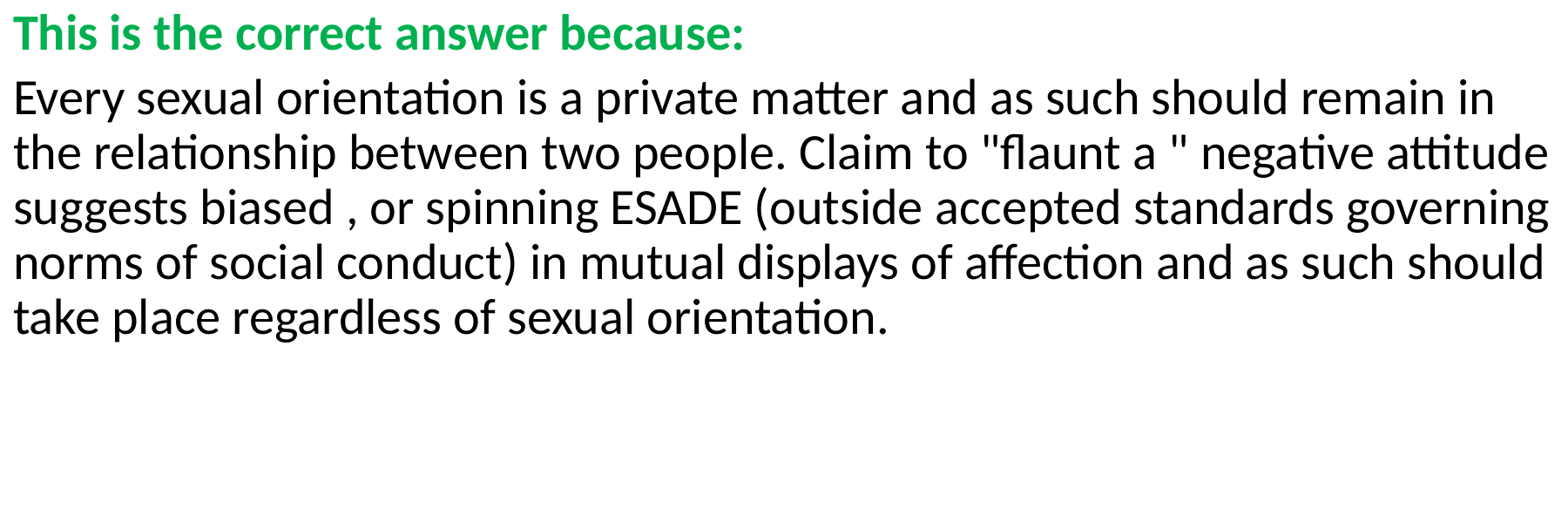

This is the correct answer because:
Every sexual orientation is a private matter and as such should remain in the relationship between two people. Claim to "flaunt a " negative attitude suggests biased , or spinning ESADE (outside accepted standards governing norms of social conduct) in mutual displays of affection and as such should take place regardless of sexual orientation.